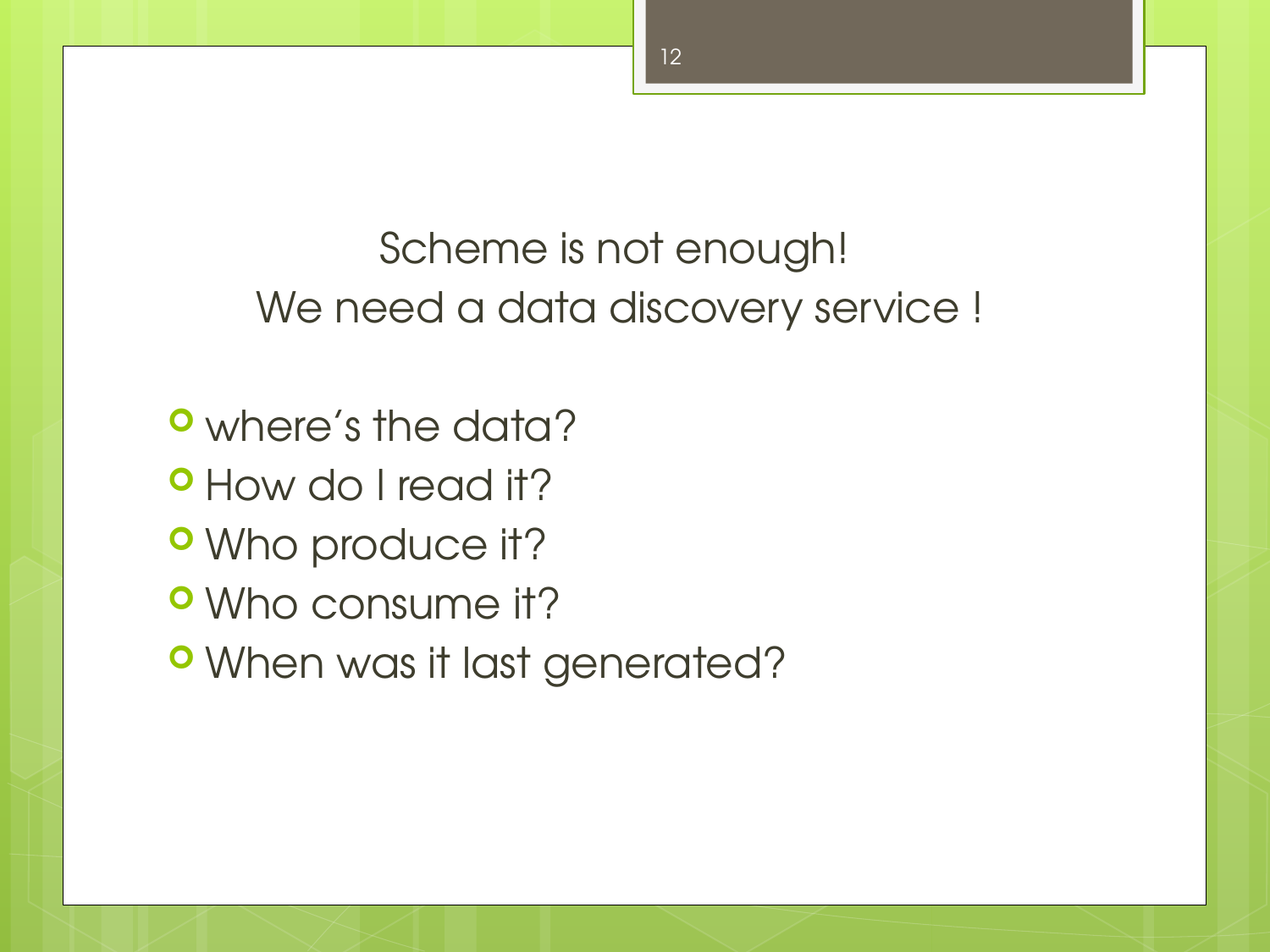

12
Scheme is not enough!
We need a data discovery service !

where’s the data?
How do I read it?
Who produce it?
Who consume it?
When was it last generated?